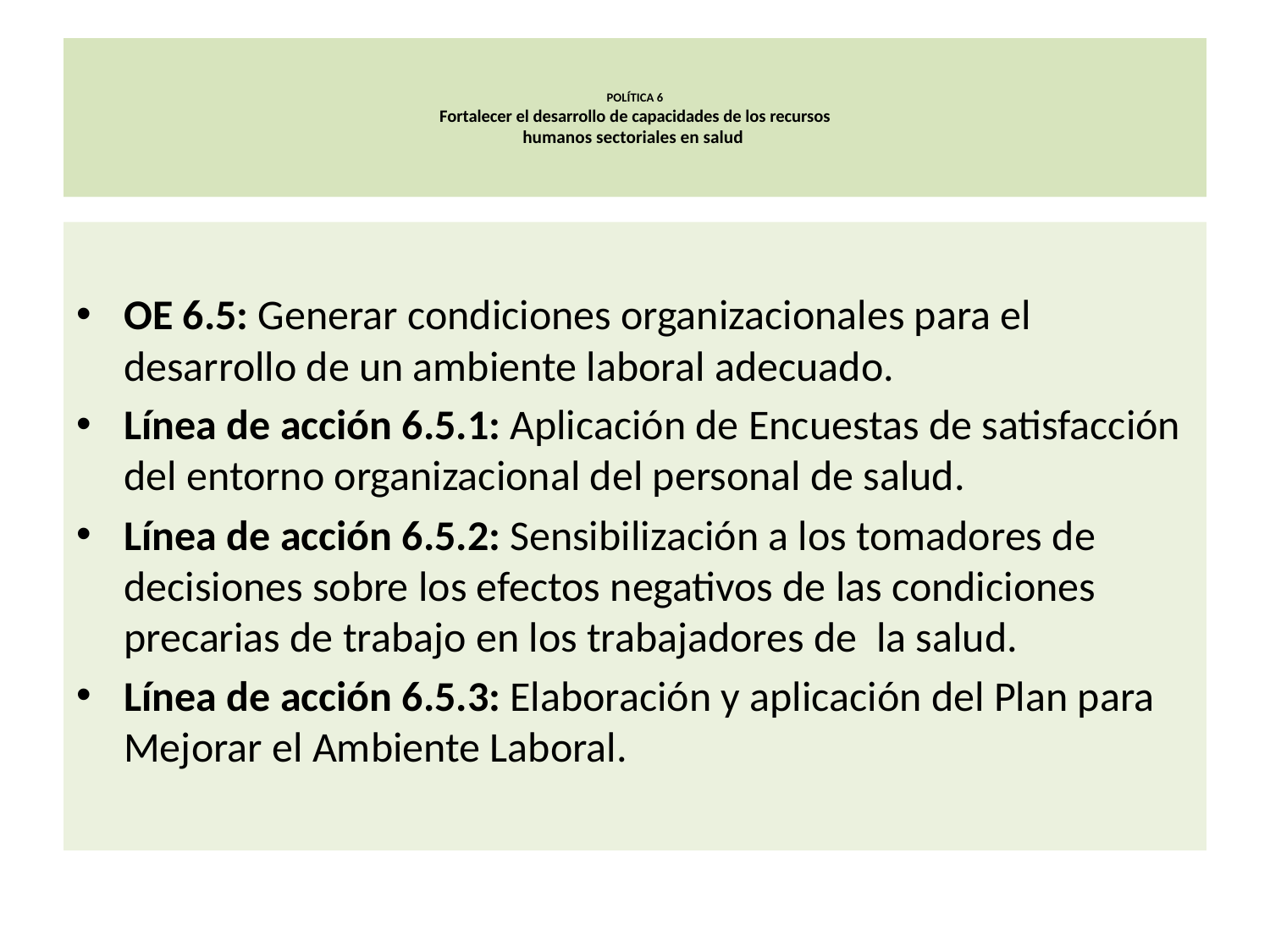

# POLÍTICA 6 Fortalecer el desarrollo de capacidades de los recursos humanos sectoriales en salud

OE 6.5: Generar condiciones organizacionales para el desarrollo de un ambiente laboral adecuado.
Línea de acción 6.5.1: Aplicación de Encuestas de satisfacción del entorno organizacional del personal de salud.
Línea de acción 6.5.2: Sensibilización a los tomadores de decisiones sobre los efectos negativos de las condiciones precarias de trabajo en los trabajadores de  la salud.
Línea de acción 6.5.3: Elaboración y aplicación del Plan para Mejorar el Ambiente Laboral.